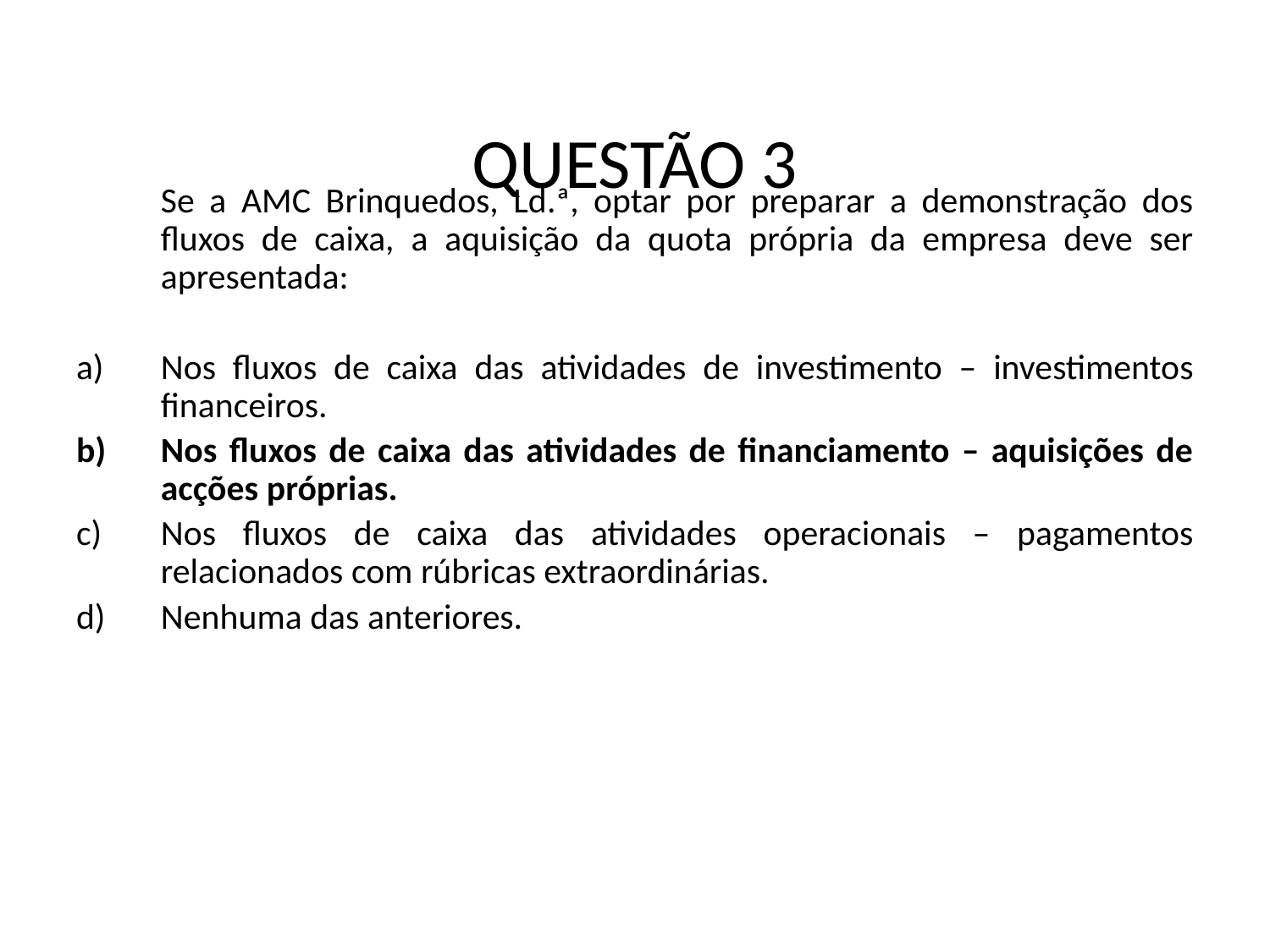

QUESTÃO 3
	Se a AMC Brinquedos, Ld.ª, optar por preparar a demonstração dos fluxos de caixa, a aquisição da quota própria da empresa deve ser apresentada:

Nos fluxos de caixa das atividades de investimento – investimentos financeiros.
Nos fluxos de caixa das atividades de financiamento – aquisições de acções próprias.
Nos fluxos de caixa das atividades operacionais – pagamentos relacionados com rúbricas extraordinárias.
Nenhuma das anteriores.